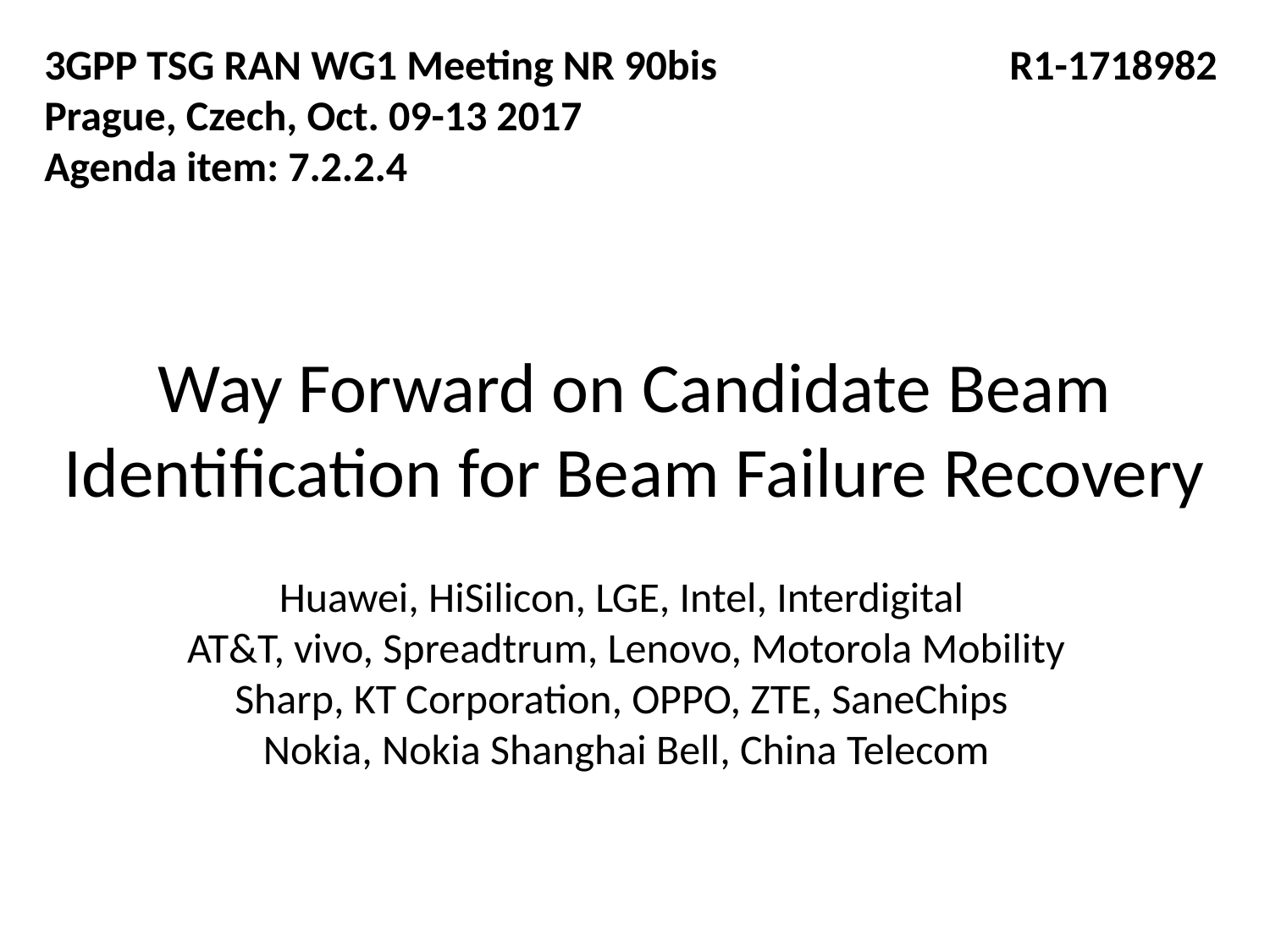

3GPP TSG RAN WG1 Meeting NR 90bis        		        R1-1718982
Prague, Czech, Oct. 09-13 2017
Agenda item: 7.2.2.4
Way Forward on Candidate Beam Identification for Beam Failure Recovery
Huawei, HiSilicon, LGE, Intel, Interdigital
AT&T, vivo, Spreadtrum, Lenovo, Motorola Mobility Sharp, KT Corporation, OPPO, ZTE, SaneChips
Nokia, Nokia Shanghai Bell, China Telecom